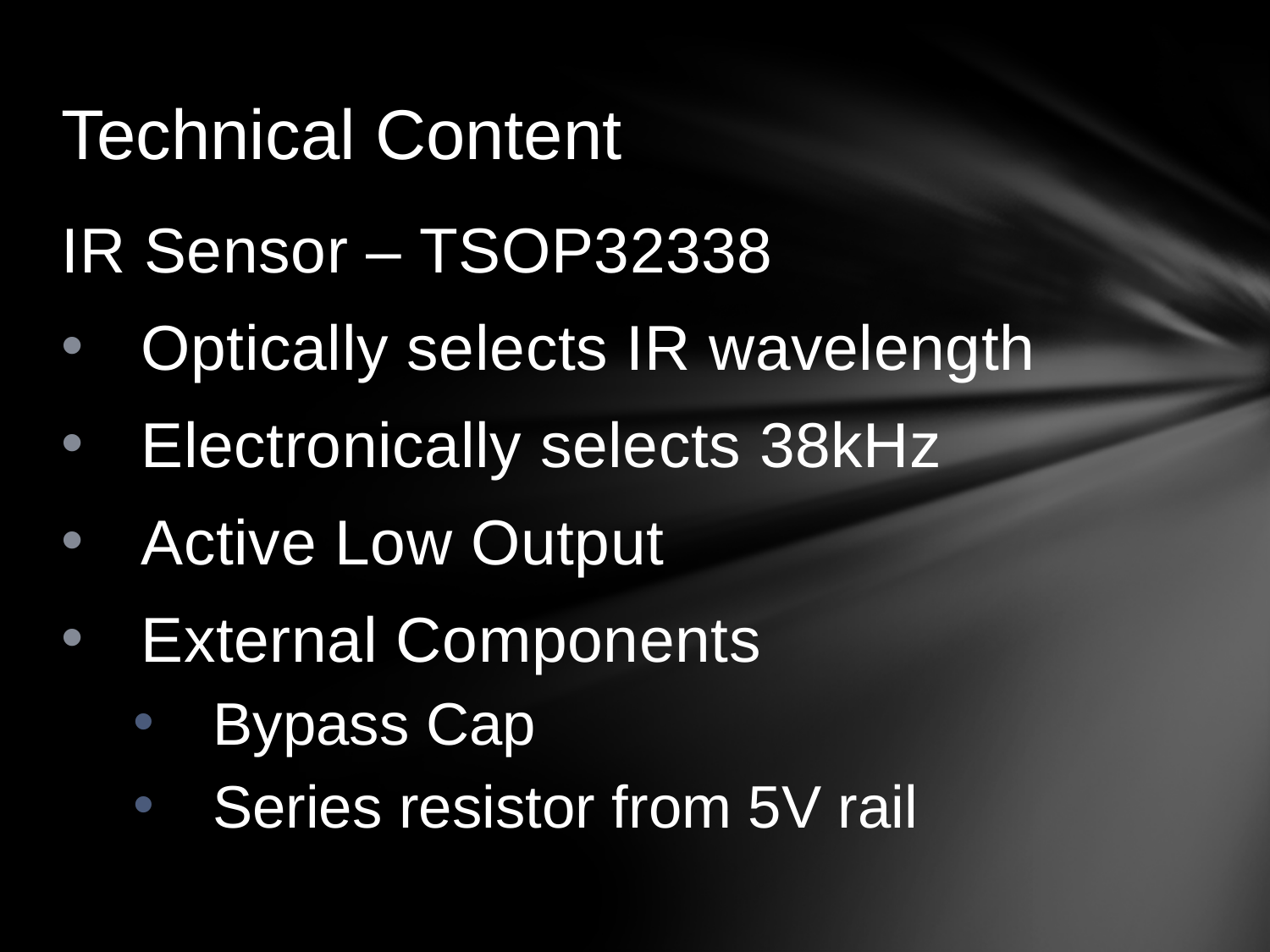

# Technical Content
IR Sensor – TSOP32338
Optically selects IR wavelength
Electronically selects 38kHz
Active Low Output
External Components
Bypass Cap
Series resistor from 5V rail